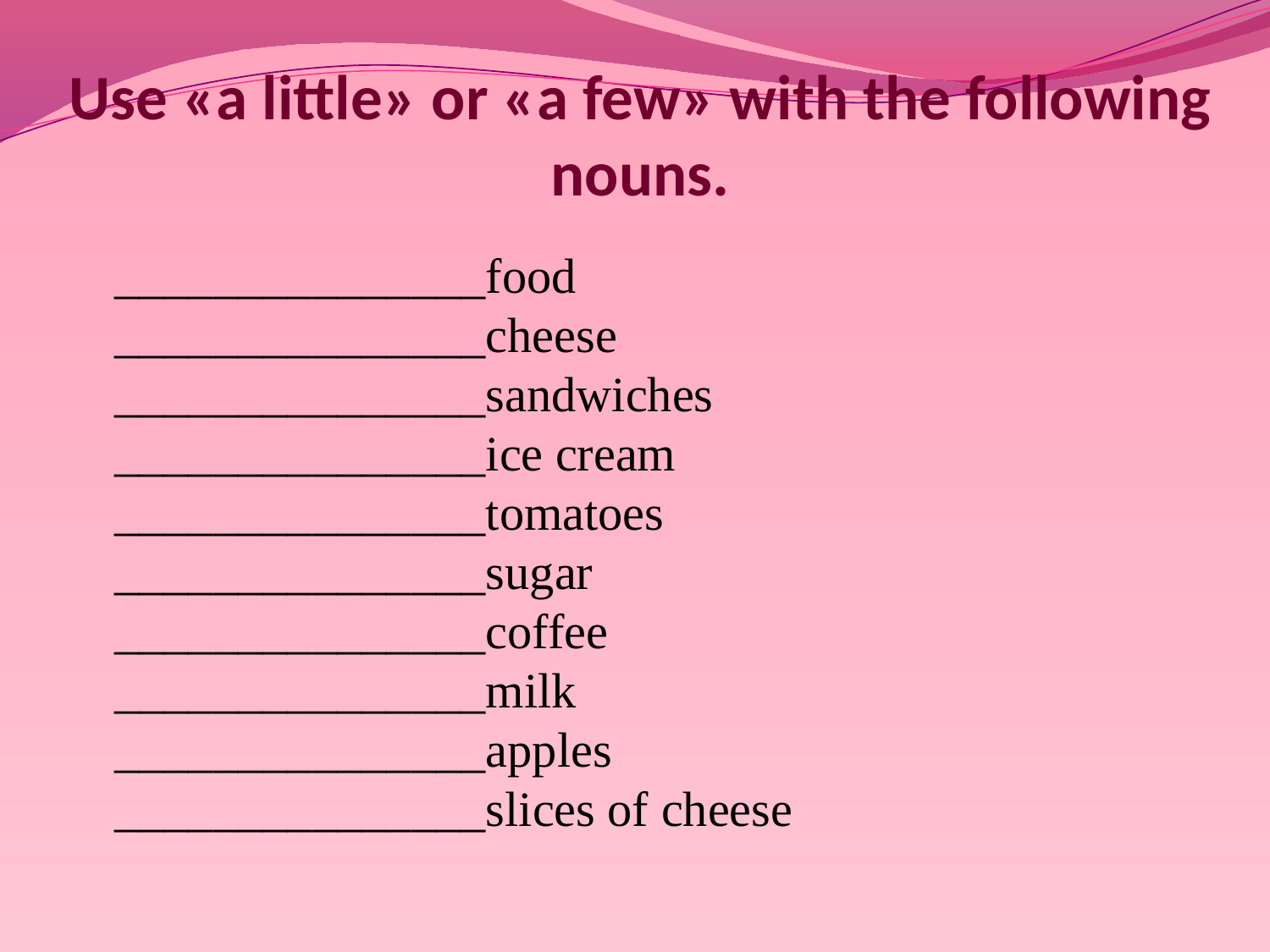

# Use «a little» or «a few» with the following nouns.
_______________food
_______________cheese
_______________sandwiches
_______________ice cream
_______________tomatoes
_______________sugar
_______________coffee
_______________milk
_______________apples
_______________slices of cheese